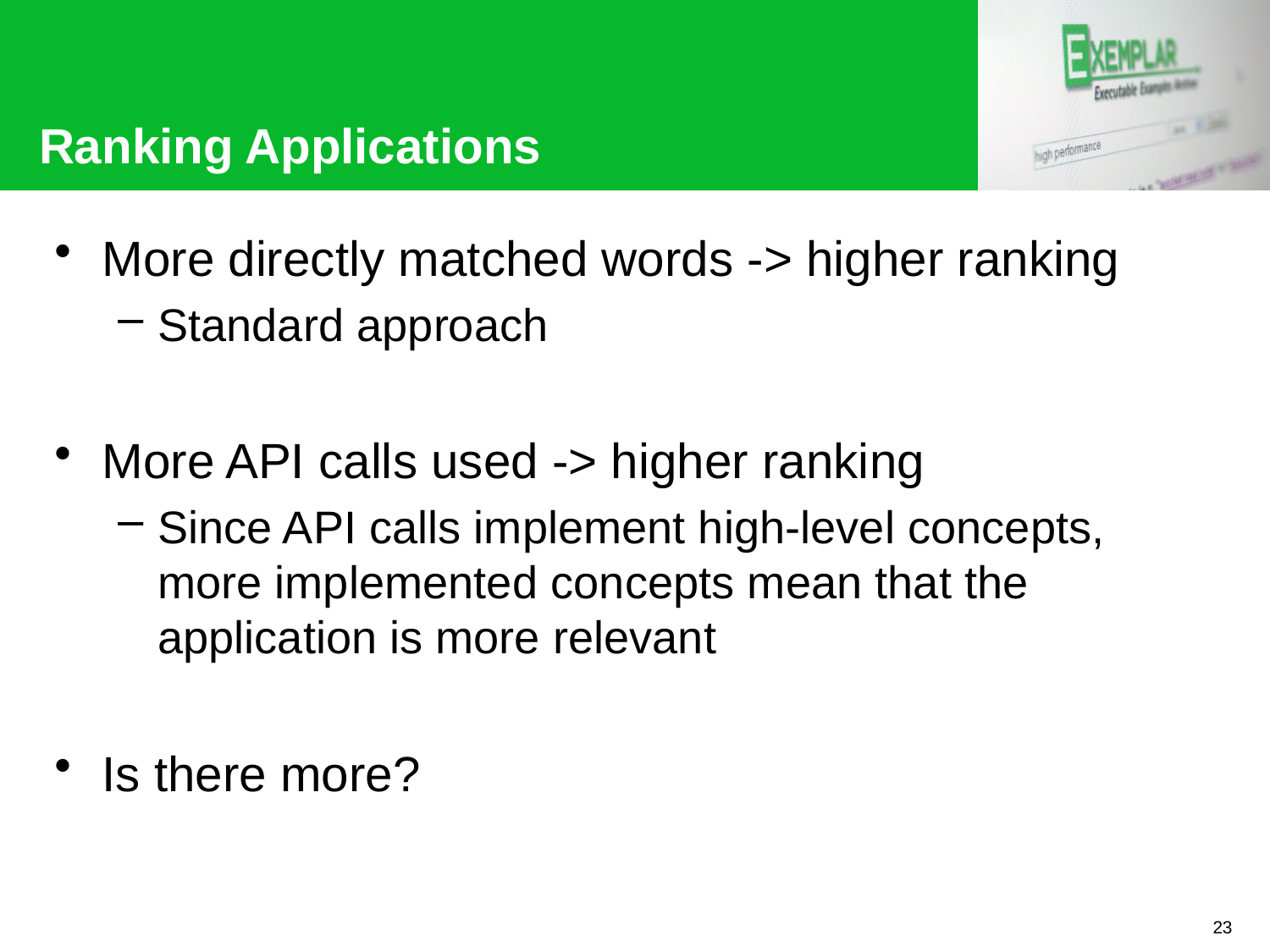

# Ranking Applications
More directly matched words -> higher ranking
Standard approach

More API calls used -> higher ranking
Since API calls implement high-level concepts, more implemented concepts mean that the application is more relevant

Is there more?
23